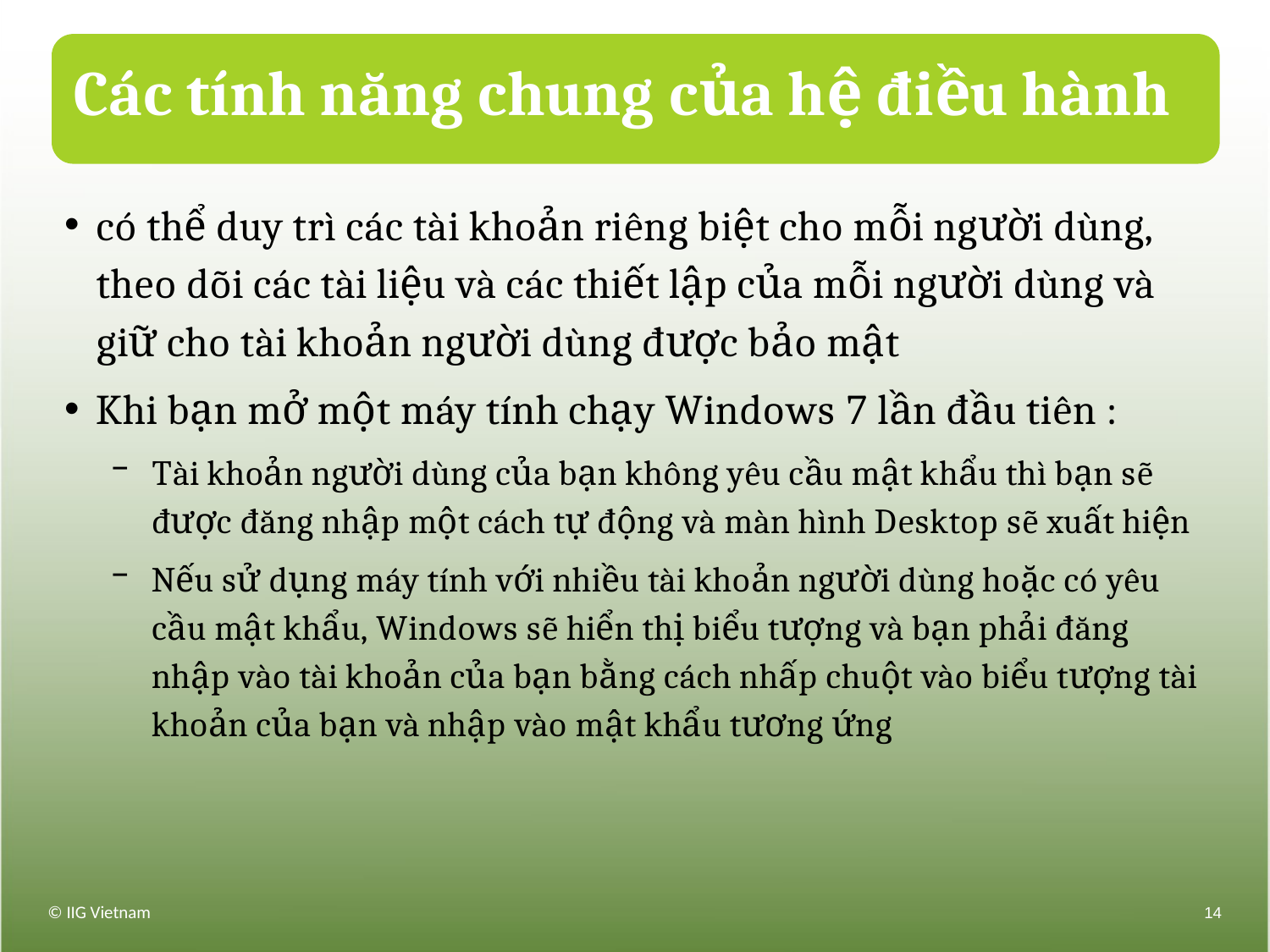

# Các tính năng chung của hệ điều hành
có thể duy trì các tài khoản riêng biệt cho mỗi người dùng, theo dõi các tài liệu và các thiết lập của mỗi người dùng và giữ cho tài khoản người dùng được bảo mật
Khi bạn mở một máy tính chạy Windows 7 lần đầu tiên :
Tài khoản người dùng của bạn không yêu cầu mật khẩu thì bạn sẽ được đăng nhập một cách tự động và màn hình Desktop sẽ xuất hiện
Nếu sử dụng máy tính với nhiều tài khoản người dùng hoặc có yêu cầu mật khẩu, Windows sẽ hiển thị biểu tượng và bạn phải đăng nhập vào tài khoản của bạn bằng cách nhấp chuột vào biểu tượng tài khoản của bạn và nhập vào mật khẩu tương ứng
© IIG Vietnam
14